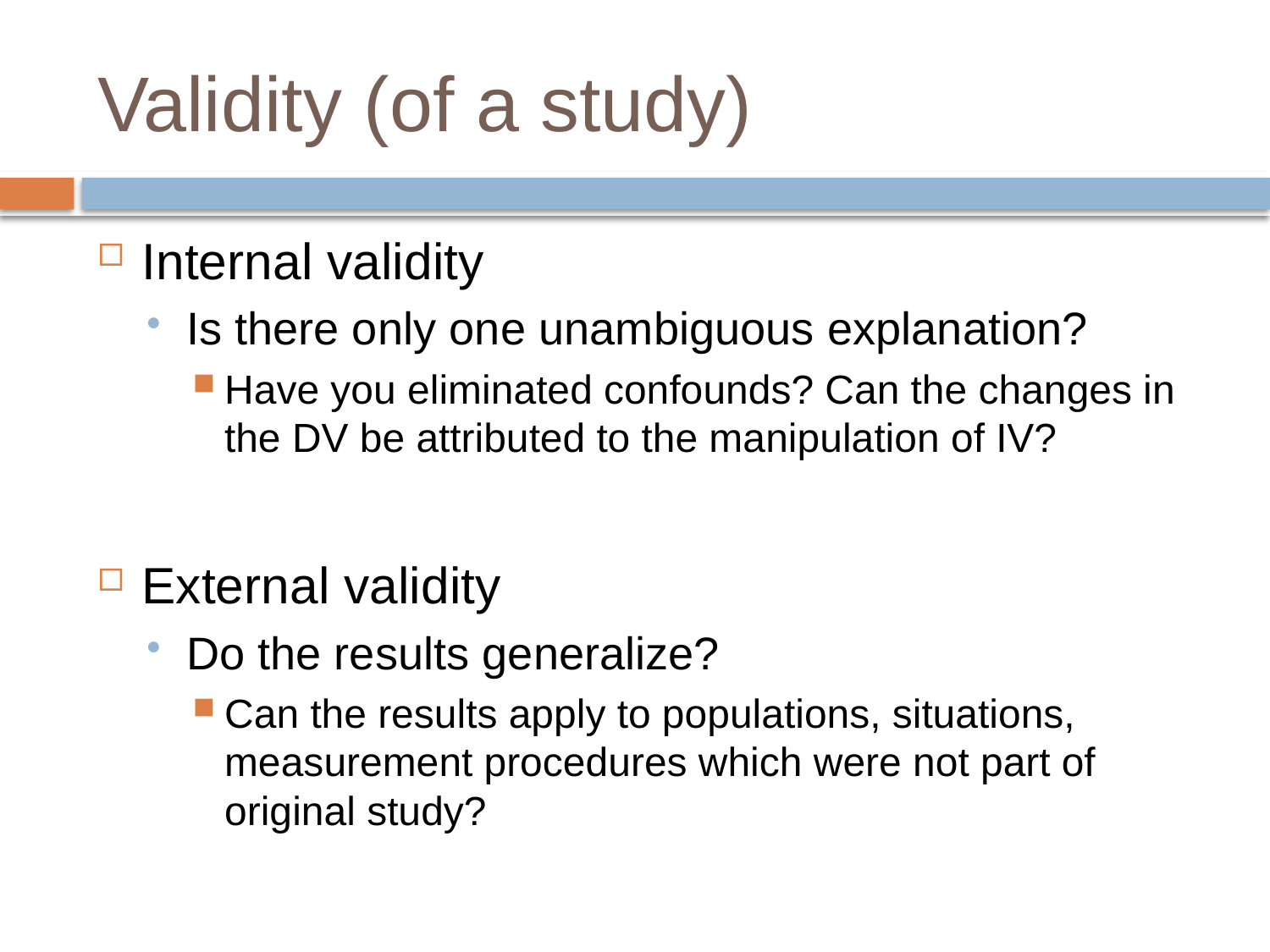

# Validity (of a study)
Internal validity
Is there only one unambiguous explanation?
Have you eliminated confounds? Can the changes in the DV be attributed to the manipulation of IV?

External validity
Do the results generalize?
Can the results apply to populations, situations, measurement procedures which were not part of original study?